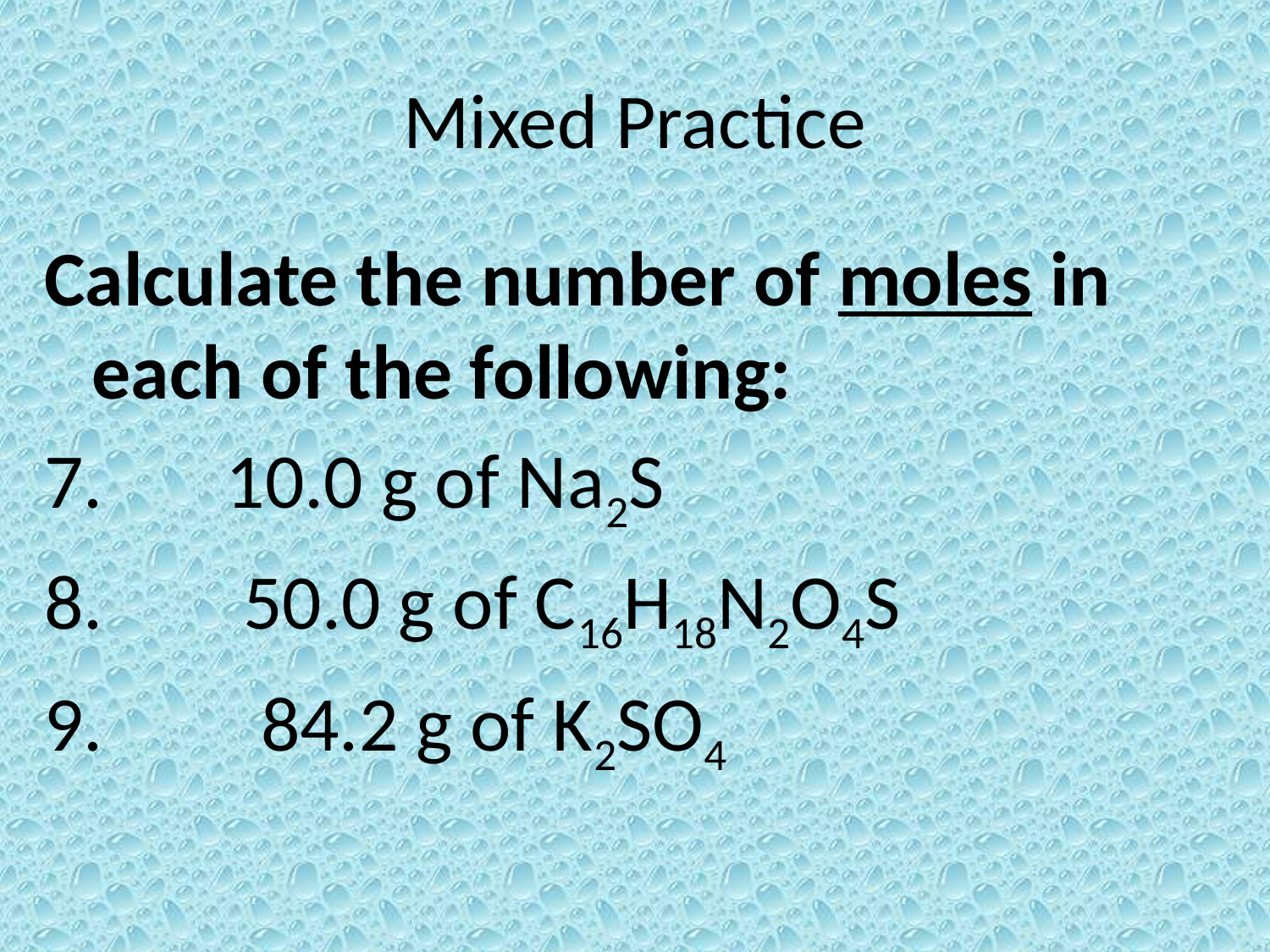

# Mixed Practice
Calculate the number of moles in each of the following:
7.       10.0 g of Na2S
8.        50.0 g of C16H18N2O4S
9.         84.2 g of K2SO4